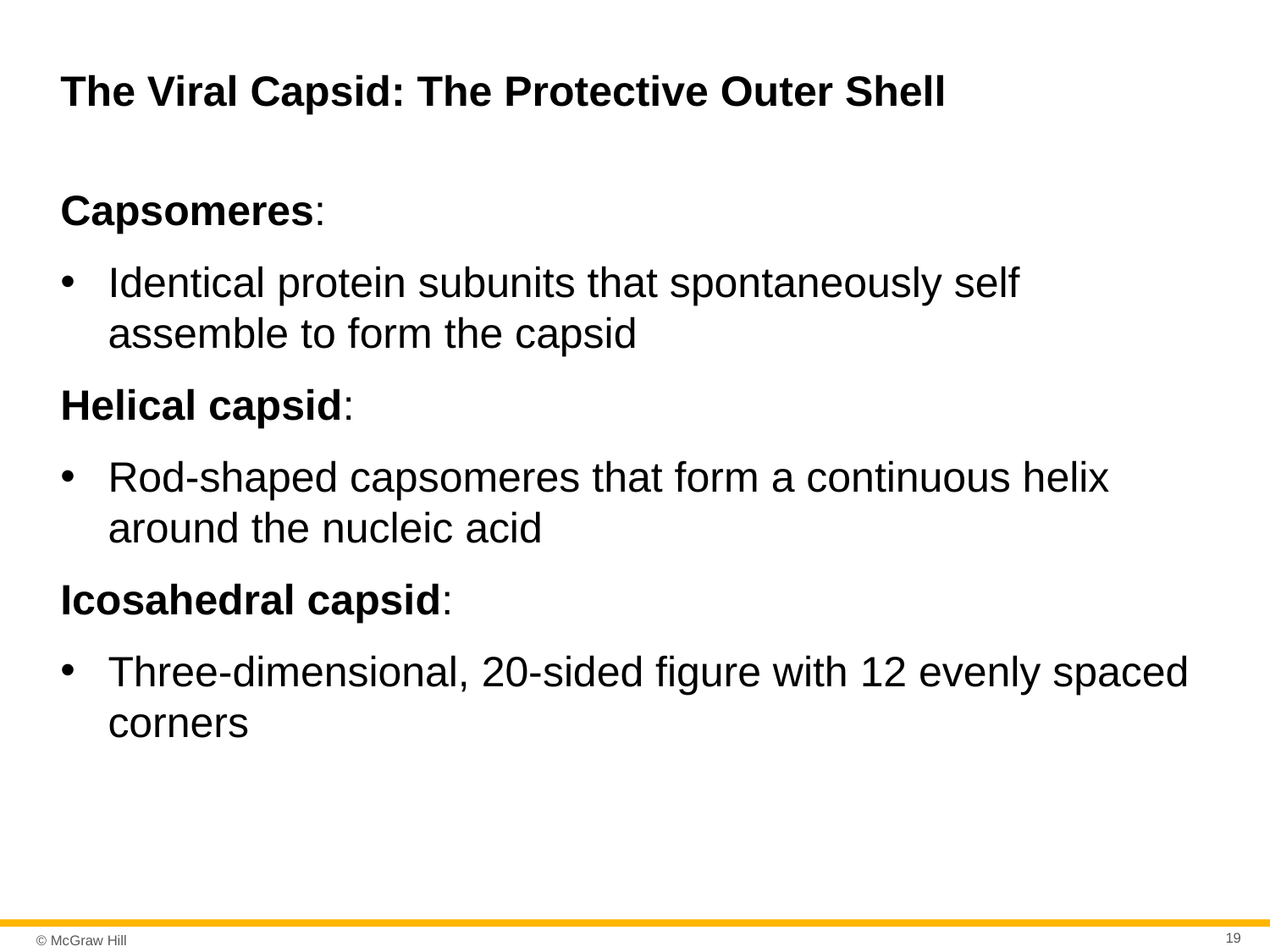

# The Viral Capsid: The Protective Outer Shell
Capsomeres:
Identical protein subunits that spontaneously self assemble to form the capsid
Helical capsid:
Rod-shaped capsomeres that form a continuous helix around the nucleic acid
Icosahedral capsid:
Three-dimensional, 20-sided figure with 12 evenly spaced corners